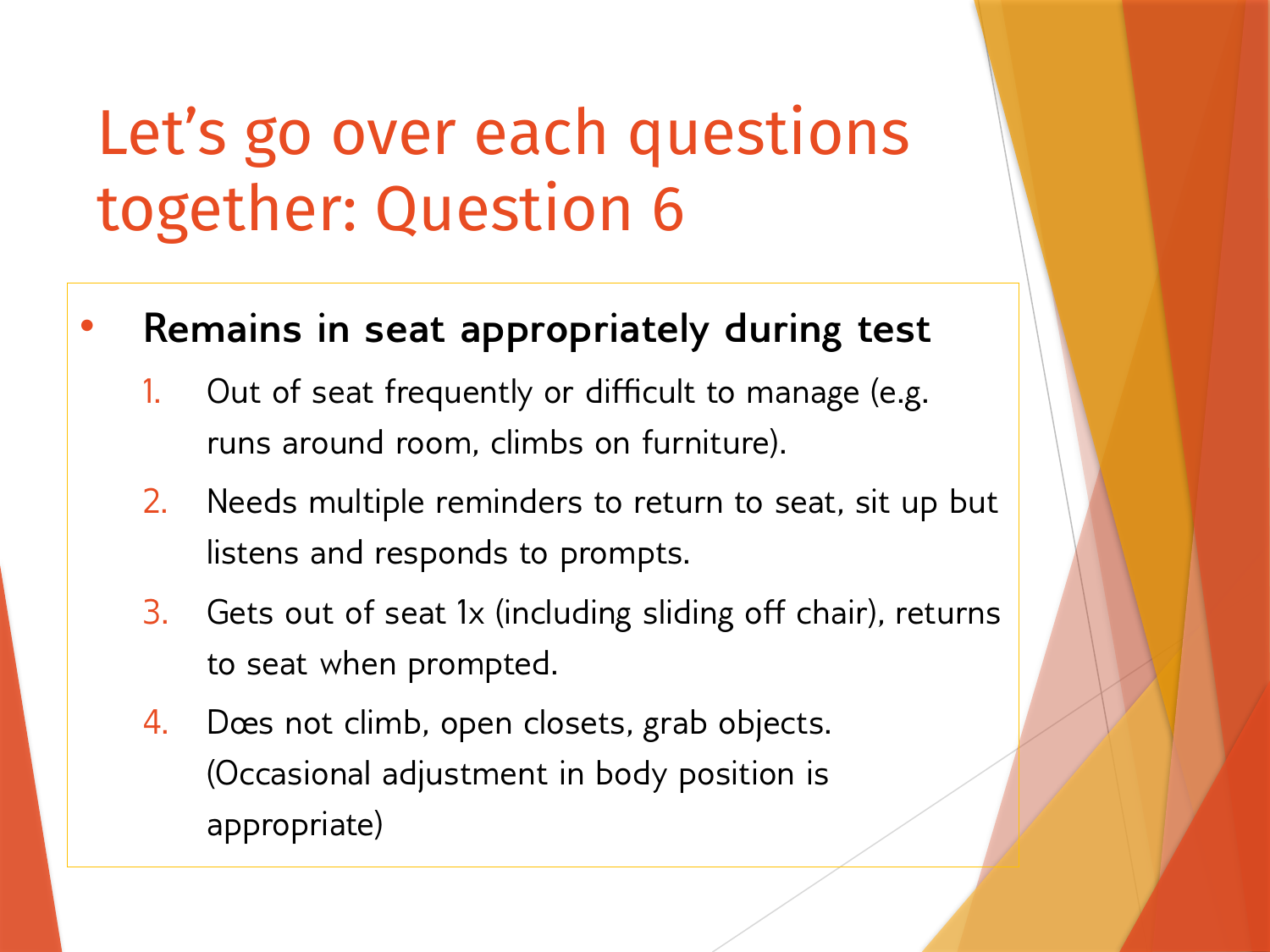

# Let’s go over each questions together: Question 6
Remains in seat appropriately during test
Out of seat frequently or difficult to manage (e.g. runs around room, climbs on furniture).
Needs multiple reminders to return to seat, sit up but listens and responds to prompts.
Gets out of seat 1x (including sliding off chair), returns to seat when prompted.
Does not climb, open closets, grab objects. (Occasional adjustment in body position is appropriate)